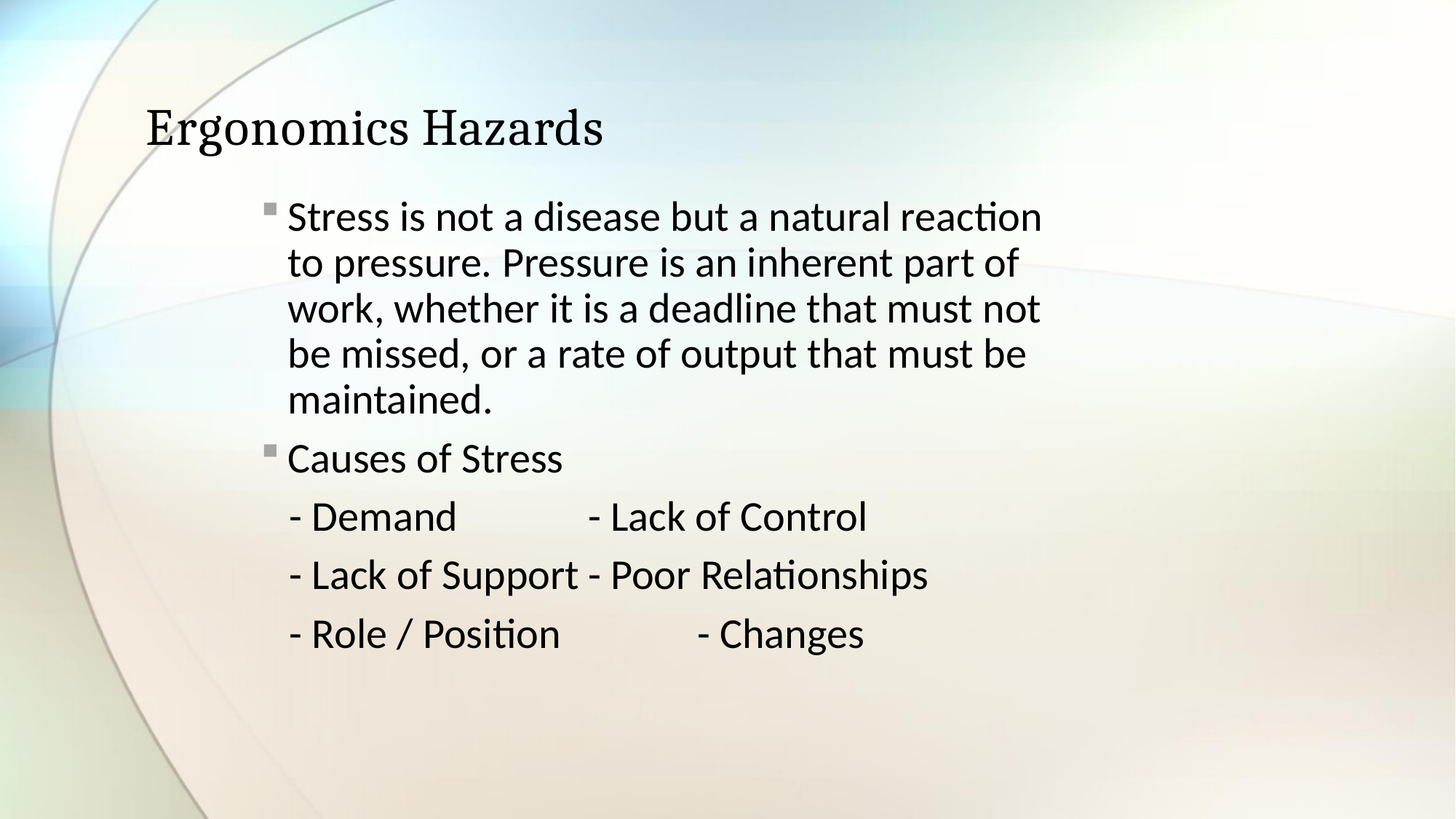

# Ergonomics Hazards
Stress is not a disease but a natural reaction to pressure. Pressure is an inherent part of work, whether it is a deadline that must not be missed, or a rate of output that must be maintained.
Causes of Stress
   - Demand		- Lack of Control
   - Lack of Support	- Poor Relationships
   - Role / Position		- Changes